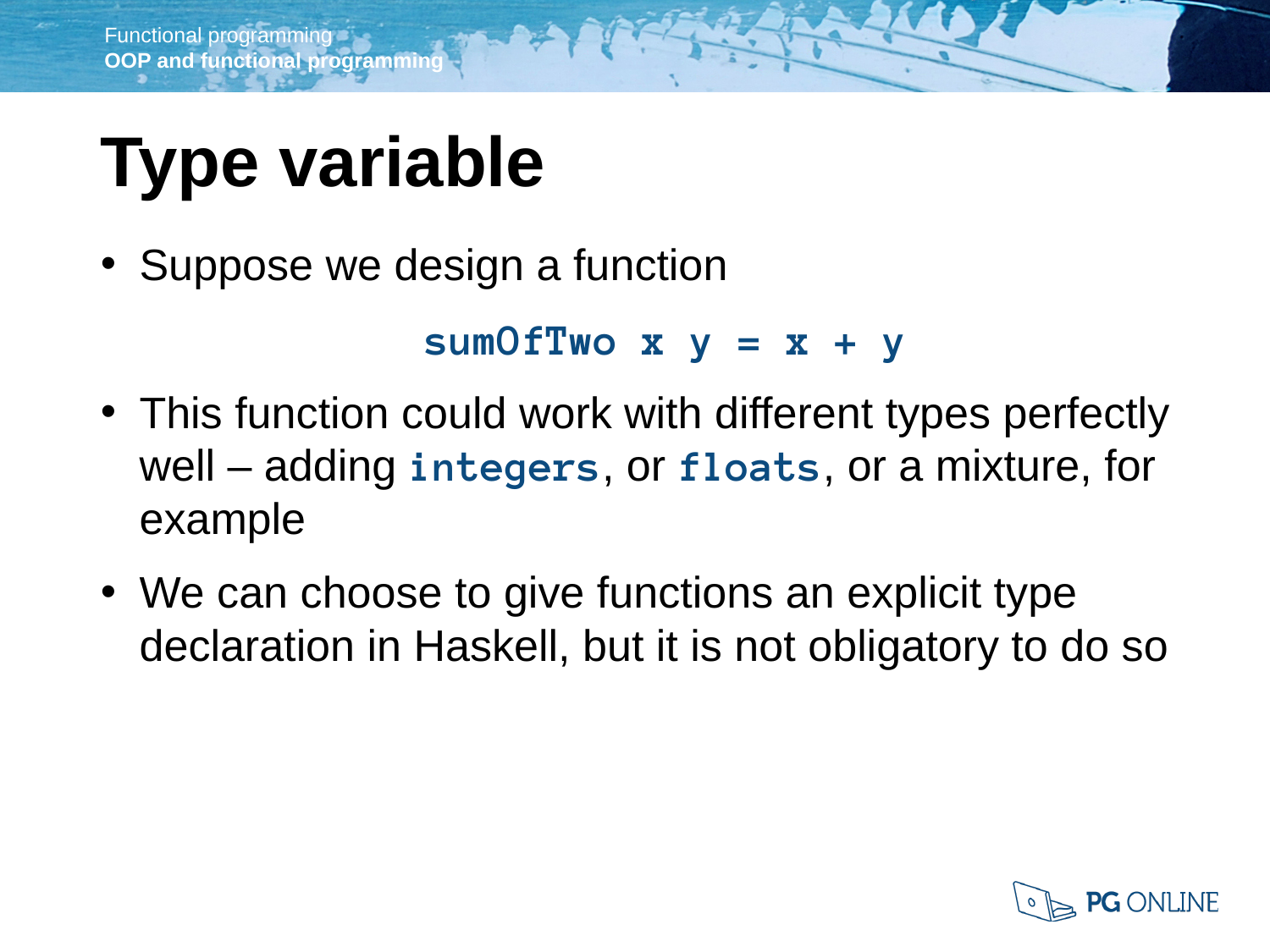

Type variable
Suppose we design a function
sumOfTwo x y = x + y
This function could work with different types perfectly well – adding integers, or floats, or a mixture, for example
We can choose to give functions an explicit type declaration in Haskell, but it is not obligatory to do so